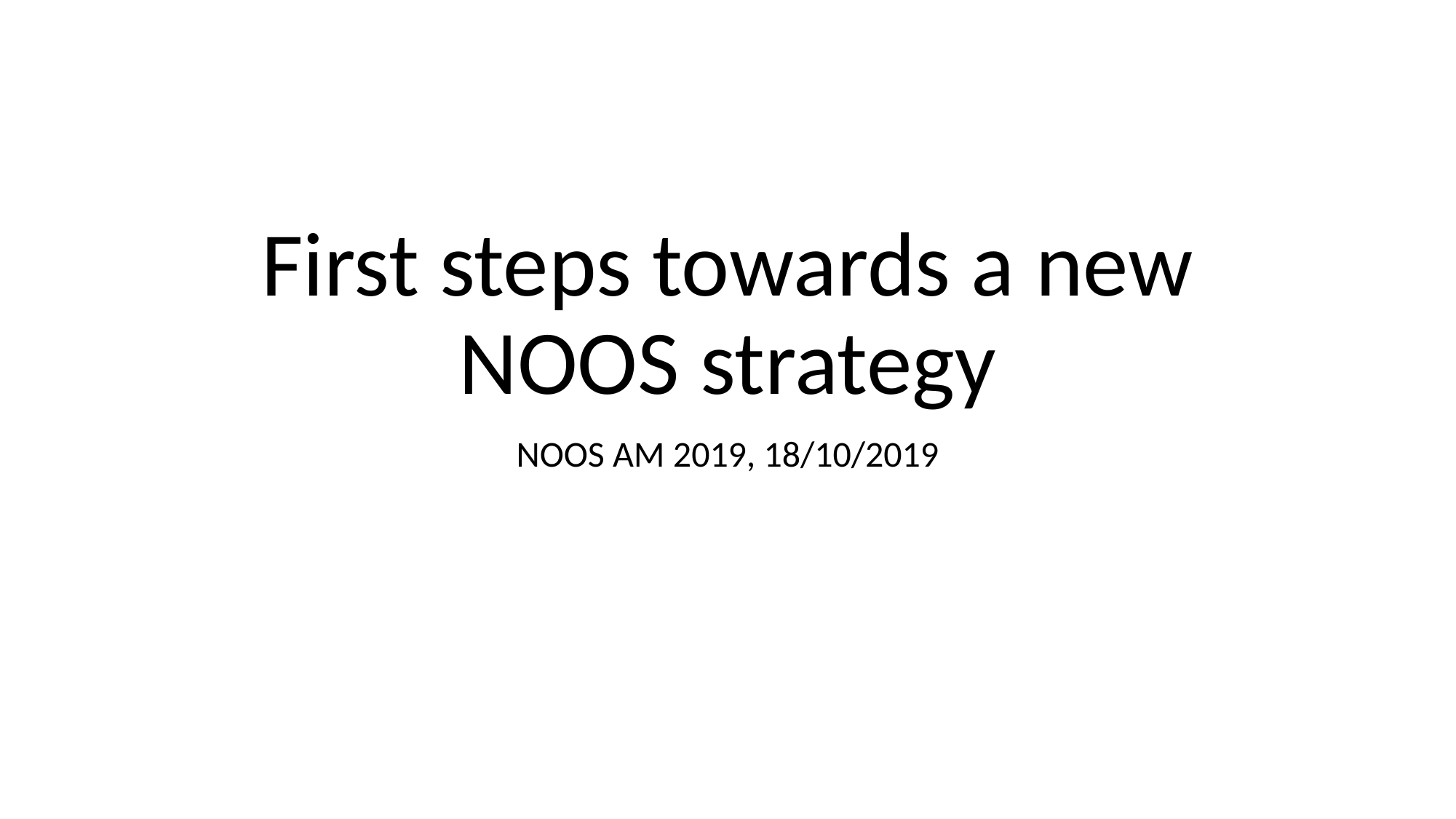

# First steps towards a new NOOS strategy
NOOS AM 2019, 18/10/2019